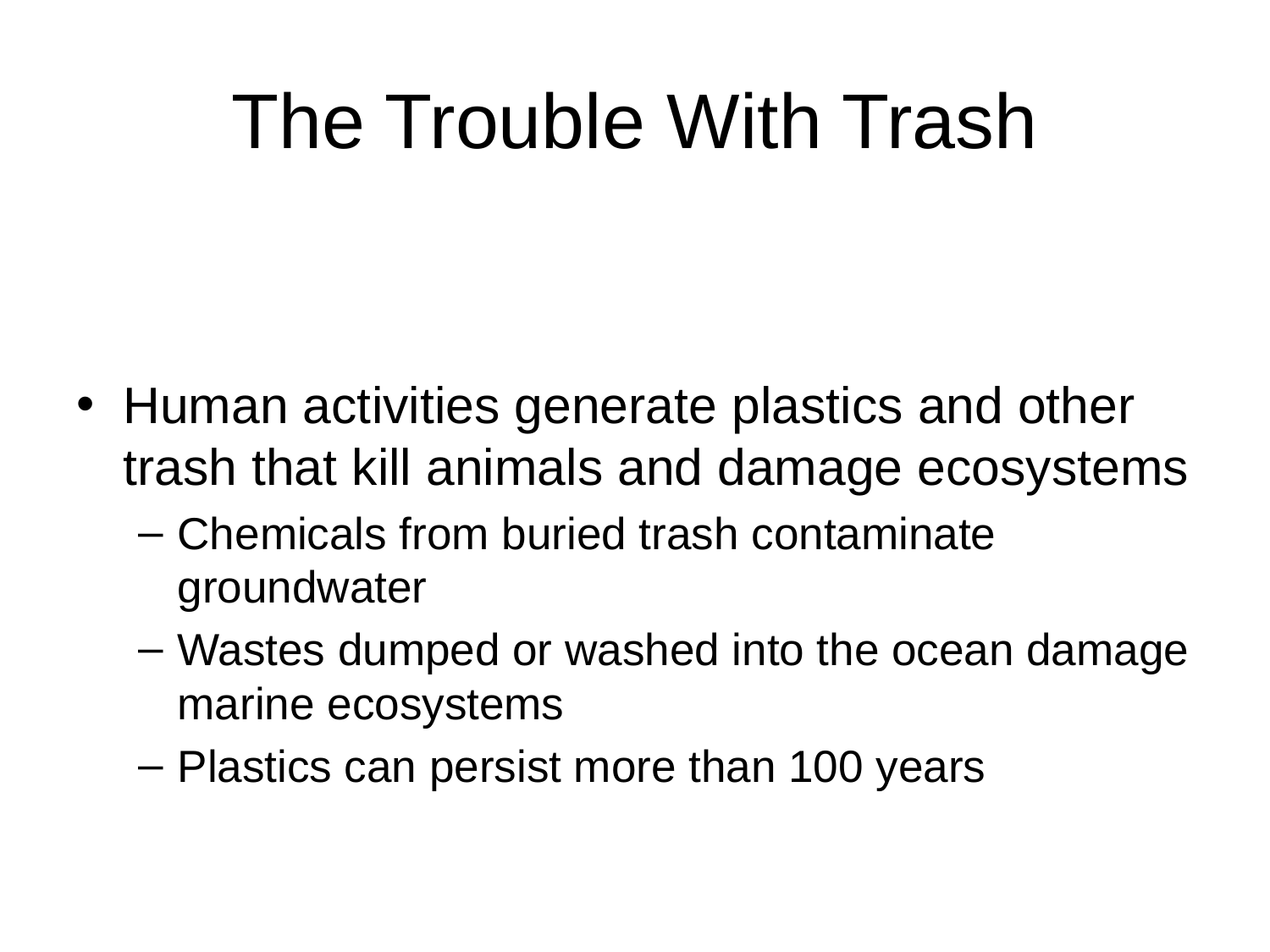

# The Trouble With Trash

Human activities generate plastics and other trash that kill animals and damage ecosystems
Chemicals from buried trash contaminate groundwater
Wastes dumped or washed into the ocean damage marine ecosystems
Plastics can persist more than 100 years